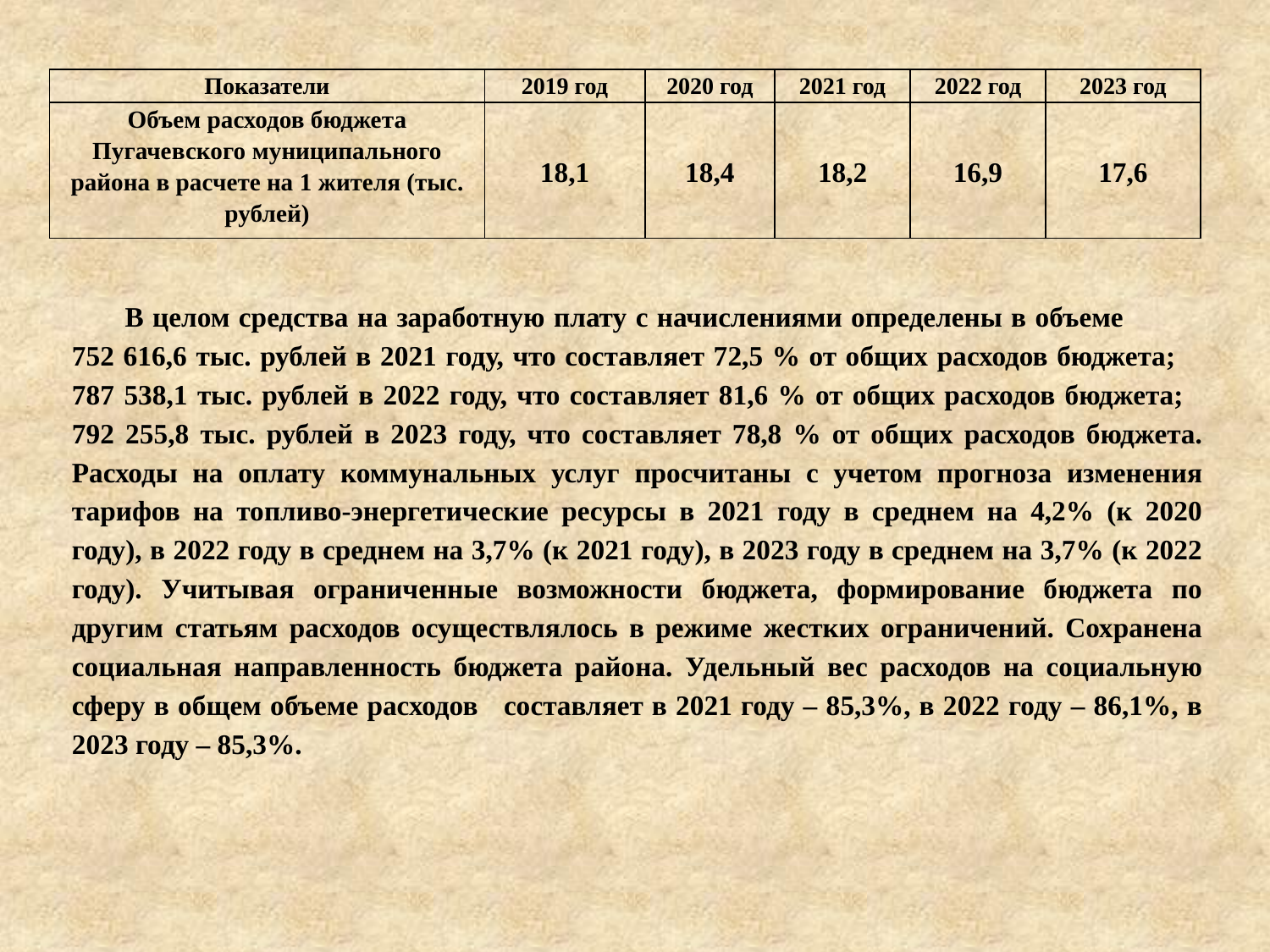

| Показатели | 2019 год | 2020 год | 2021 год | 2022 год | 2023 год |
| --- | --- | --- | --- | --- | --- |
| Объем расходов бюджета Пугачевского муниципального района в расчете на 1 жителя (тыс. рублей) | 18,1 | 18,4 | 18,2 | 16,9 | 17,6 |
      В целом средства на заработную плату с начислениями определены в объеме          752 616,6 тыс. рублей в 2021 году, что составляет 72,5 % от общих расходов бюджета;    787 538,1 тыс. рублей в 2022 году, что составляет 81,6 % от общих расходов бюджета;   792 255,8 тыс. рублей в 2023 году, что составляет 78,8 % от общих расходов бюджета. Расходы на оплату коммунальных услуг просчитаны с учетом прогноза изменения тарифов на топливо-энергетические ресурсы в 2021 году в среднем на 4,2% (к 2020 году), в 2022 году в среднем на 3,7% (к 2021 году), в 2023 году в среднем на 3,7% (к 2022 году). Учитывая ограниченные возможности бюджета, формирование бюджета по другим статьям расходов осуществлялось в режиме жестких ограничений. Сохранена социальная направленность бюджета района. Удельный вес расходов на социальную сферу в общем объеме расходов   составляет в 2021 году – 85,3%, в 2022 году – 86,1%, в 2023 году – 85,3%.